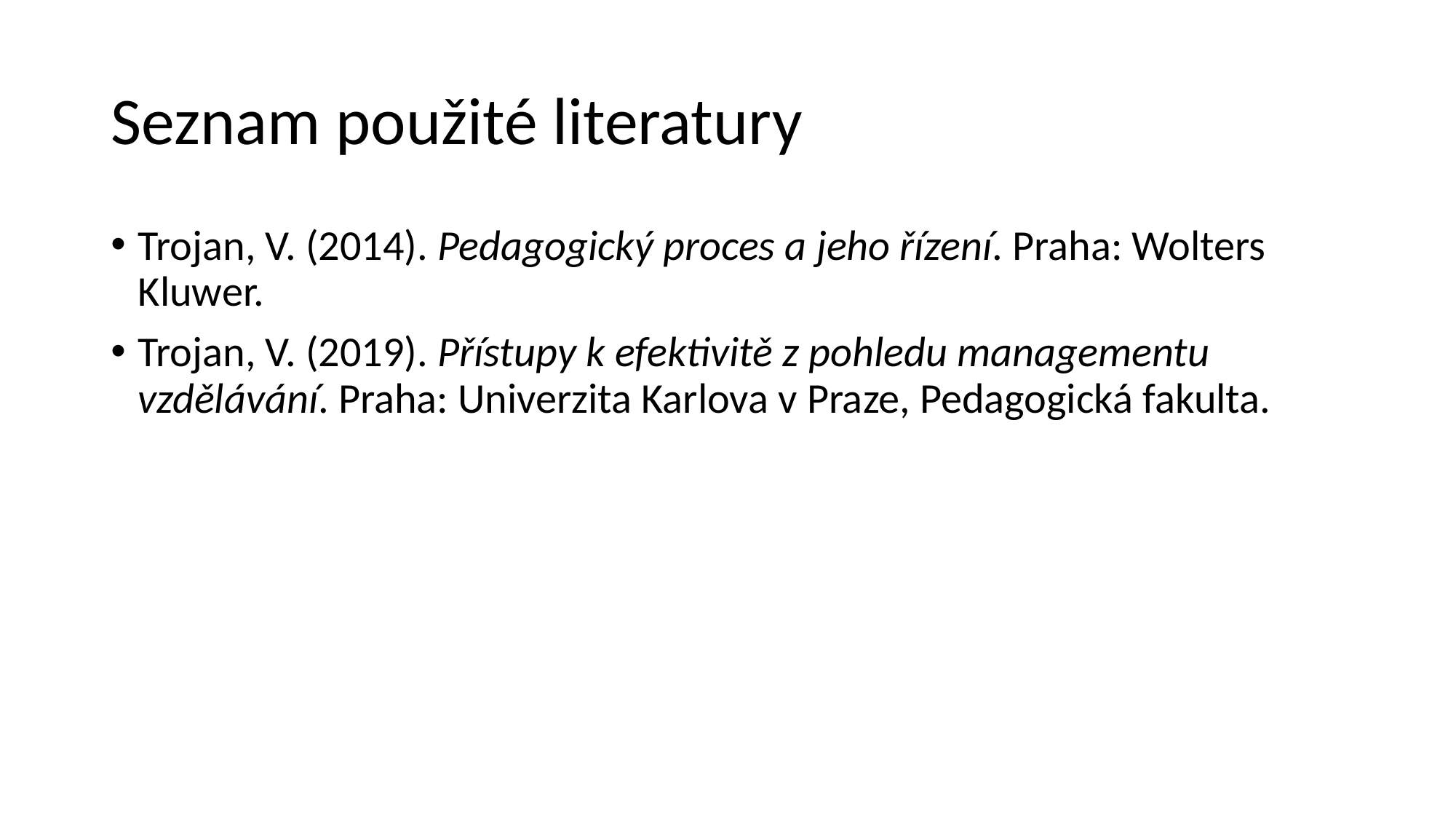

# Seznam použité literatury
Trojan, V. (2014). Pedagogický proces a jeho řízení. Praha: Wolters Kluwer.
Trojan, V. (2019). Přístupy k efektivitě z pohledu managementu vzdělávání. Praha: Univerzita Karlova v Praze, Pedagogická fakulta.